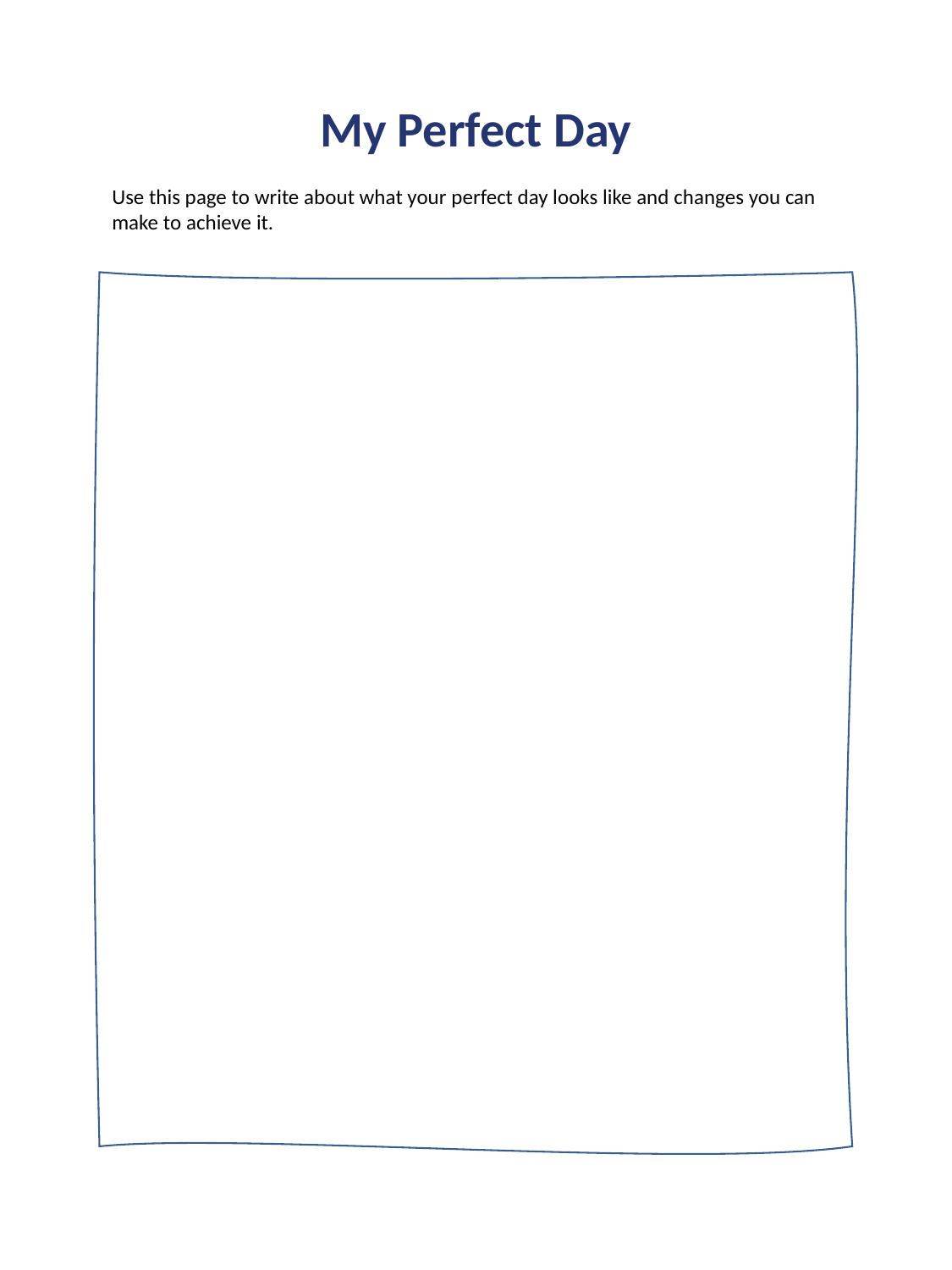

My Perfect Day
Use this page to write about what your perfect day looks like and changes you can make to achieve it.